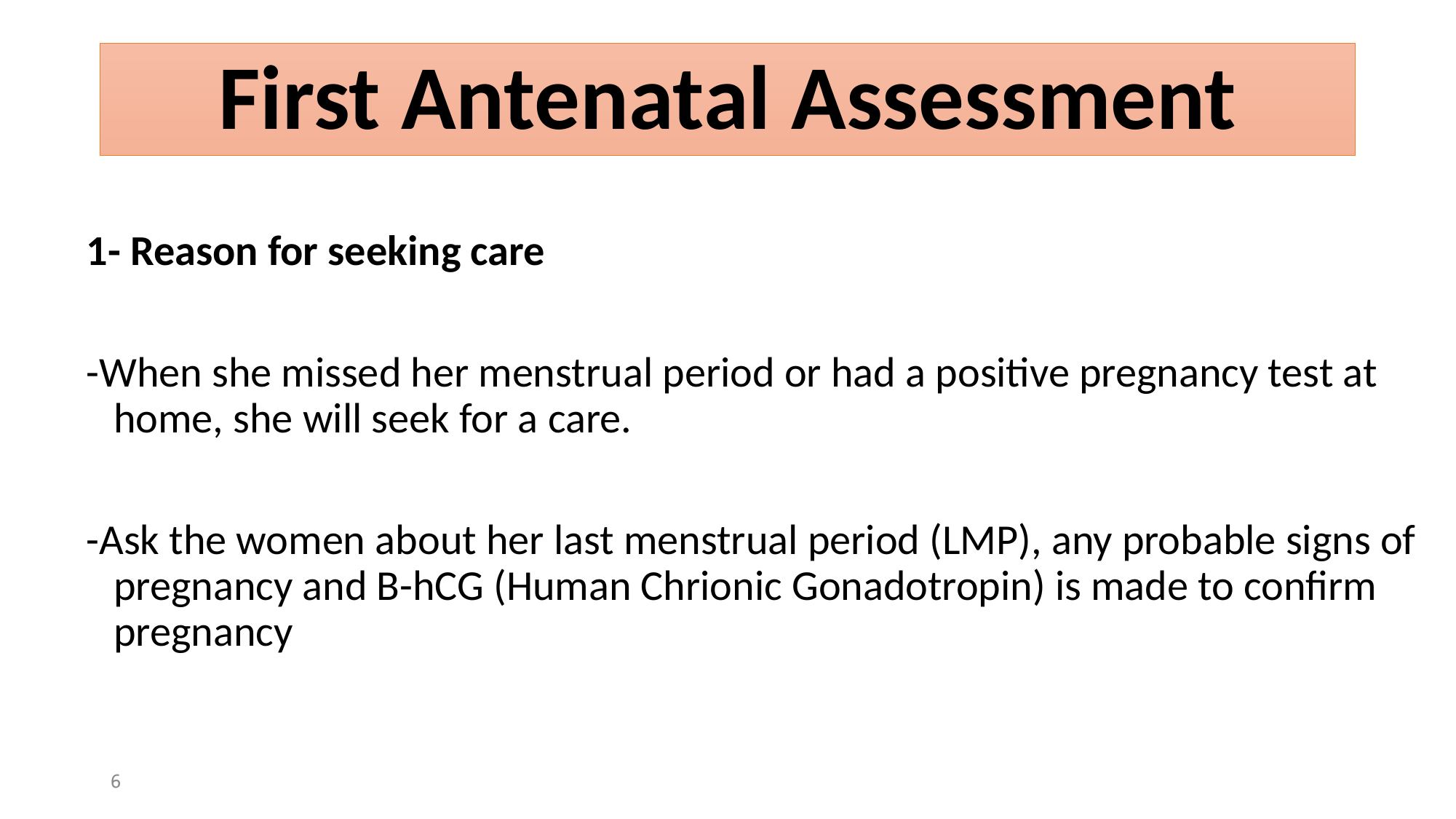

# First Antenatal Assessment
1- Reason for seeking care

-When she missed her menstrual period or had a positive pregnancy test at home, she will seek for a care.

-Ask the women about her last menstrual period (LMP), any probable signs of pregnancy and B-hCG (Human Chrionic Gonadotropin) is made to confirm pregnancy

6